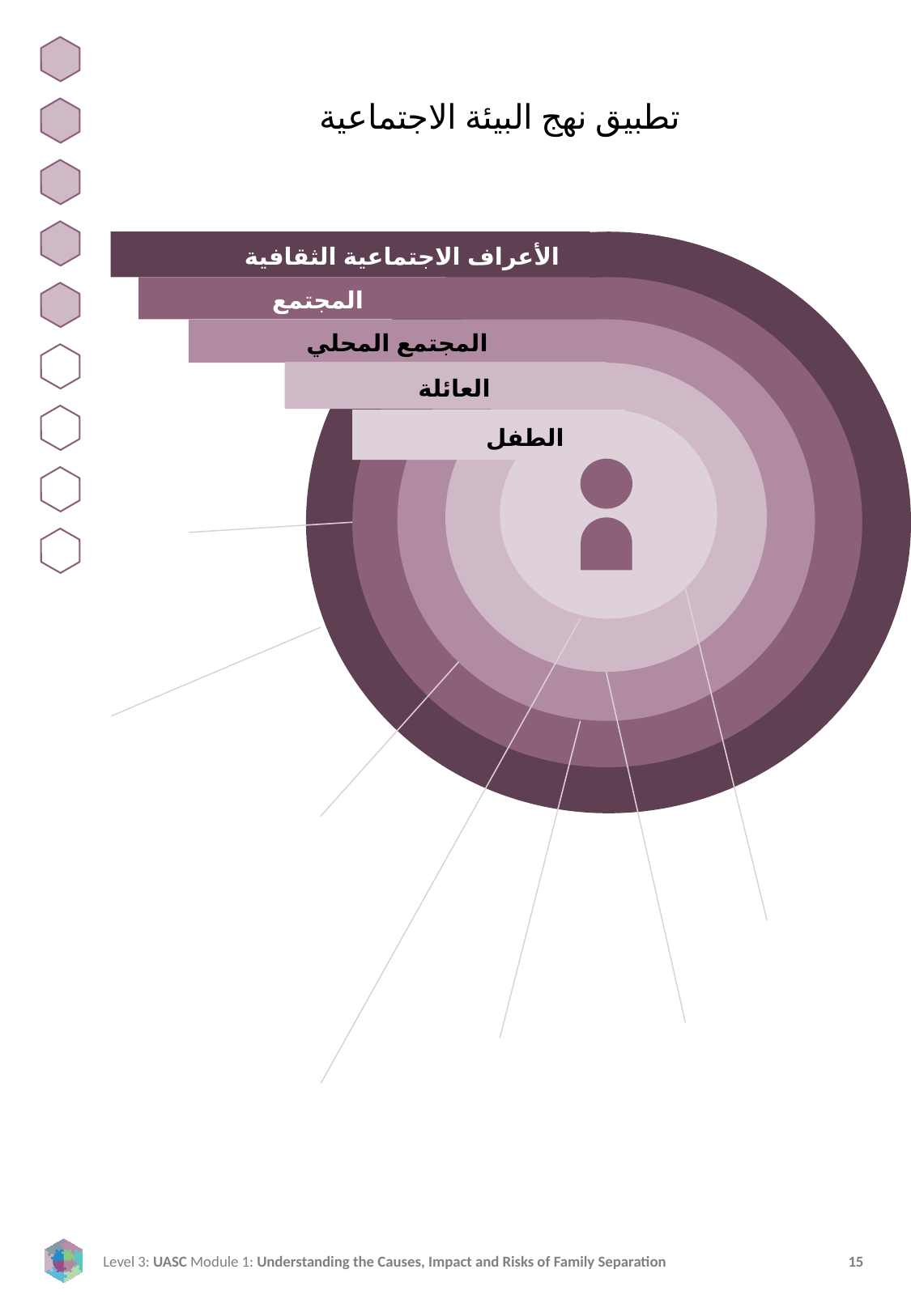

تطبيق نهج البيئة الاجتماعية

	الأعراف الاجتماعية الثقافية

	المجتمع

المجتمع المحلي

	العائلة

	الطفل